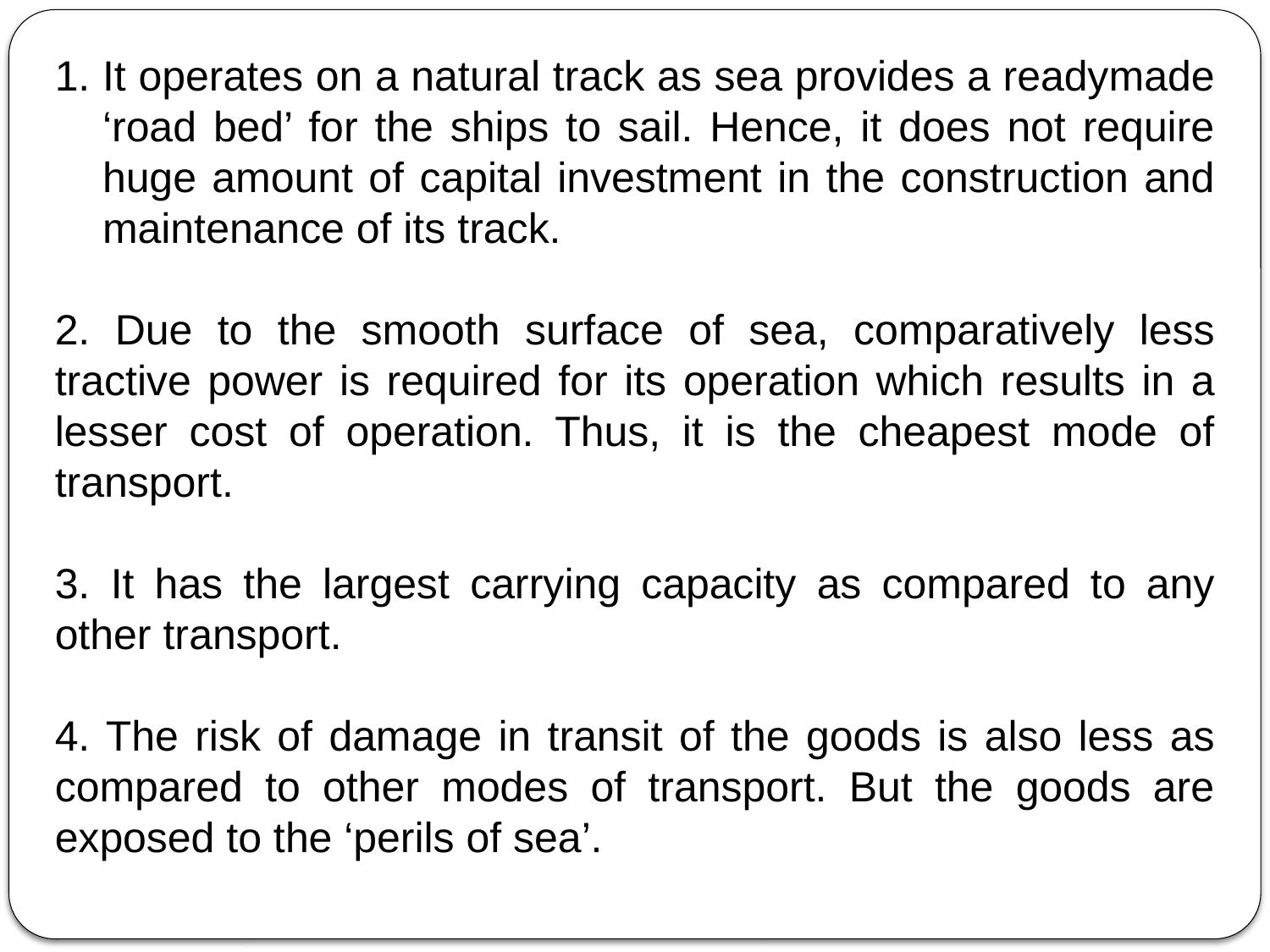

It operates on a natural track as sea provides a readymade ‘road bed’ for the ships to sail. Hence, it does not require huge amount of capital investment in the construction and maintenance of its track.

2. Due to the smooth surface of sea, comparatively less tractive power is required for its operation which results in a lesser cost of operation. Thus, it is the cheapest mode of transport.

3. It has the largest carrying capacity as compared to any other transport.

4. The risk of damage in transit of the goods is also less as compared to other modes of transport. But the goods are exposed to the ‘perils of sea’.